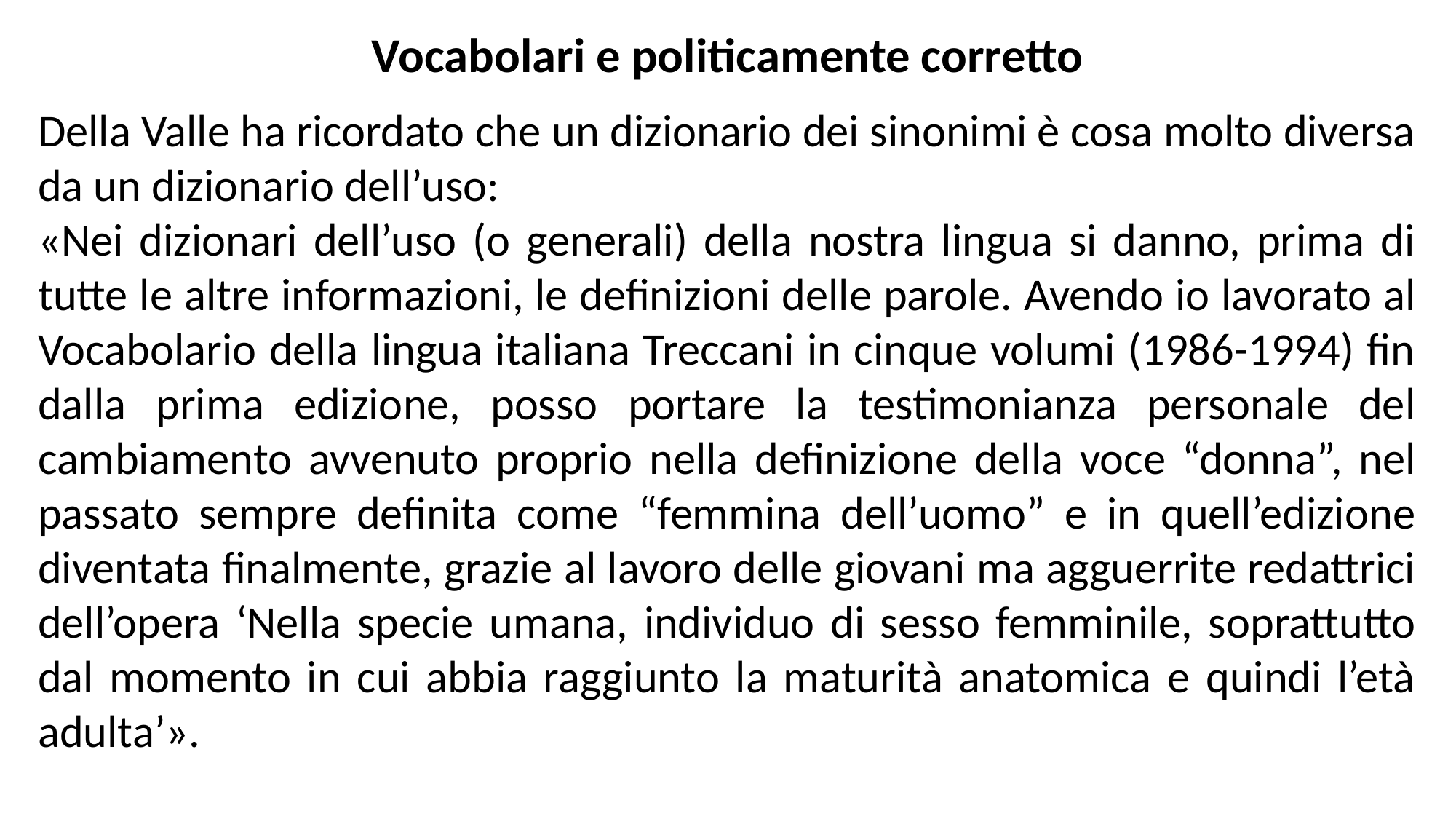

Vocabolari e politicamente corretto
Della Valle ha ricordato che un dizionario dei sinonimi è cosa molto diversa da un dizionario dell’uso:
«Nei dizionari dell’uso (o generali) della nostra lingua si danno, prima di tutte le altre informazioni, le definizioni delle parole. Avendo io lavorato al Vocabolario della lingua italiana Treccani in cinque volumi (1986-1994) fin dalla prima edizione, posso portare la testimonianza personale del cambiamento avvenuto proprio nella definizione della voce “donna”, nel passato sempre definita come “femmina dell’uomo” e in quell’edizione diventata finalmente, grazie al lavoro delle giovani ma agguerrite redattrici dell’opera ‘Nella specie umana, individuo di sesso femminile, soprattutto dal momento in cui abbia raggiunto la maturità anatomica e quindi l’età adulta’».